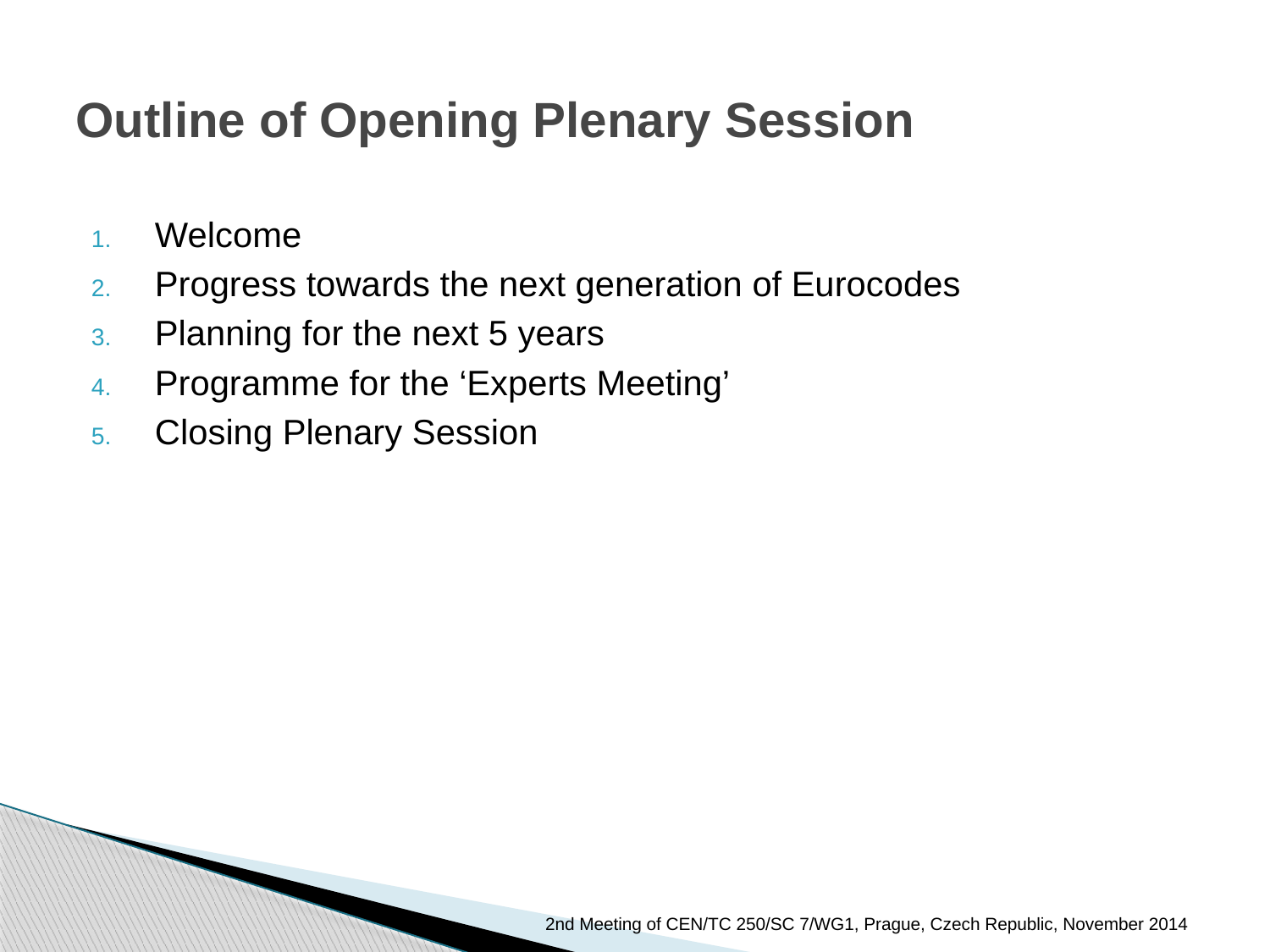

# Outline of Opening Plenary Session
Welcome
Progress towards the next generation of Eurocodes
Planning for the next 5 years
Programme for the ‘Experts Meeting’
Closing Plenary Session

2nd Meeting of CEN/TC 250/SC 7/WG1, Prague, Czech Republic, November 2014